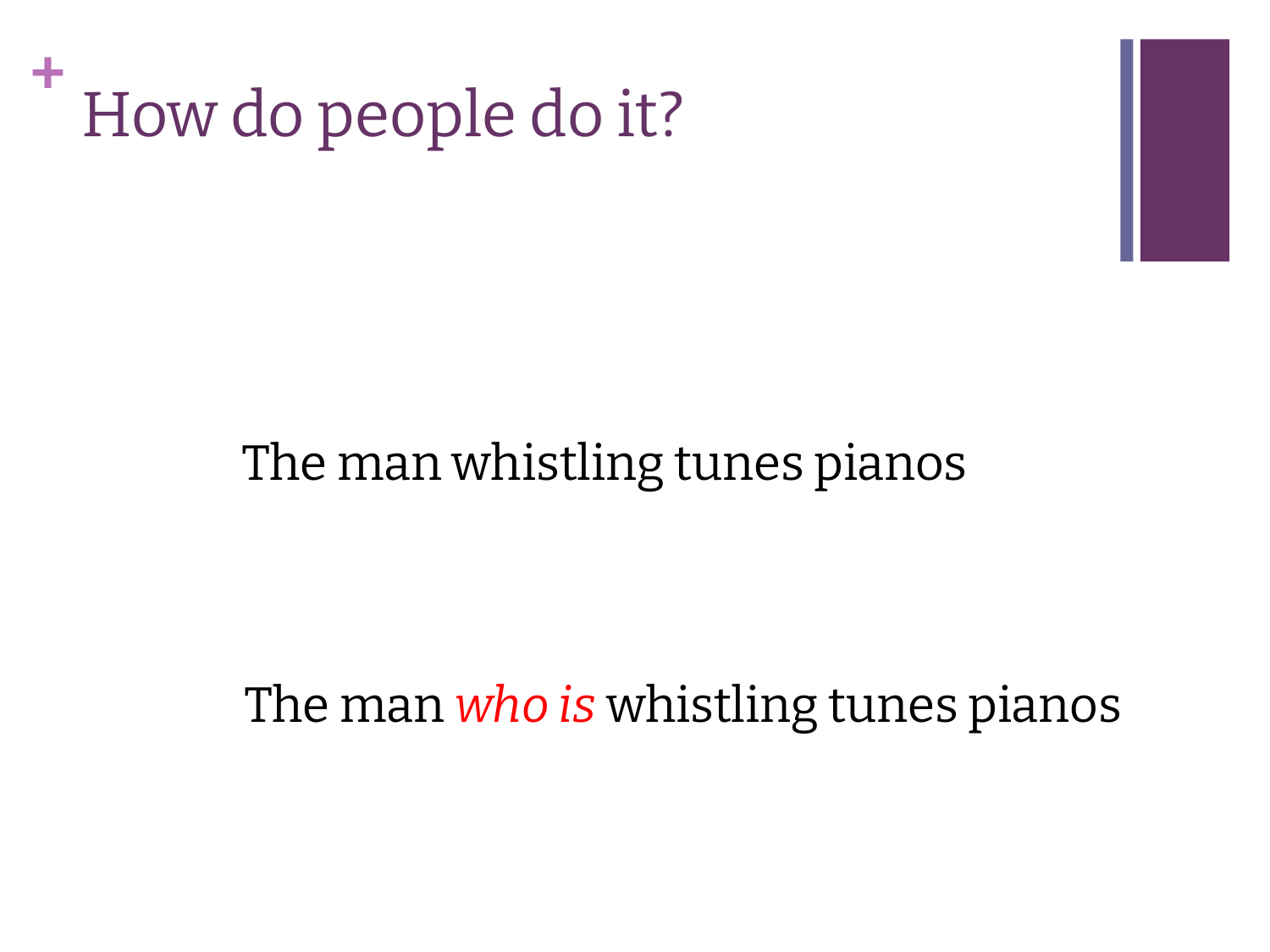

# How do people do it?
The man whistling tunes pianos
The man who is whistling tunes pianos